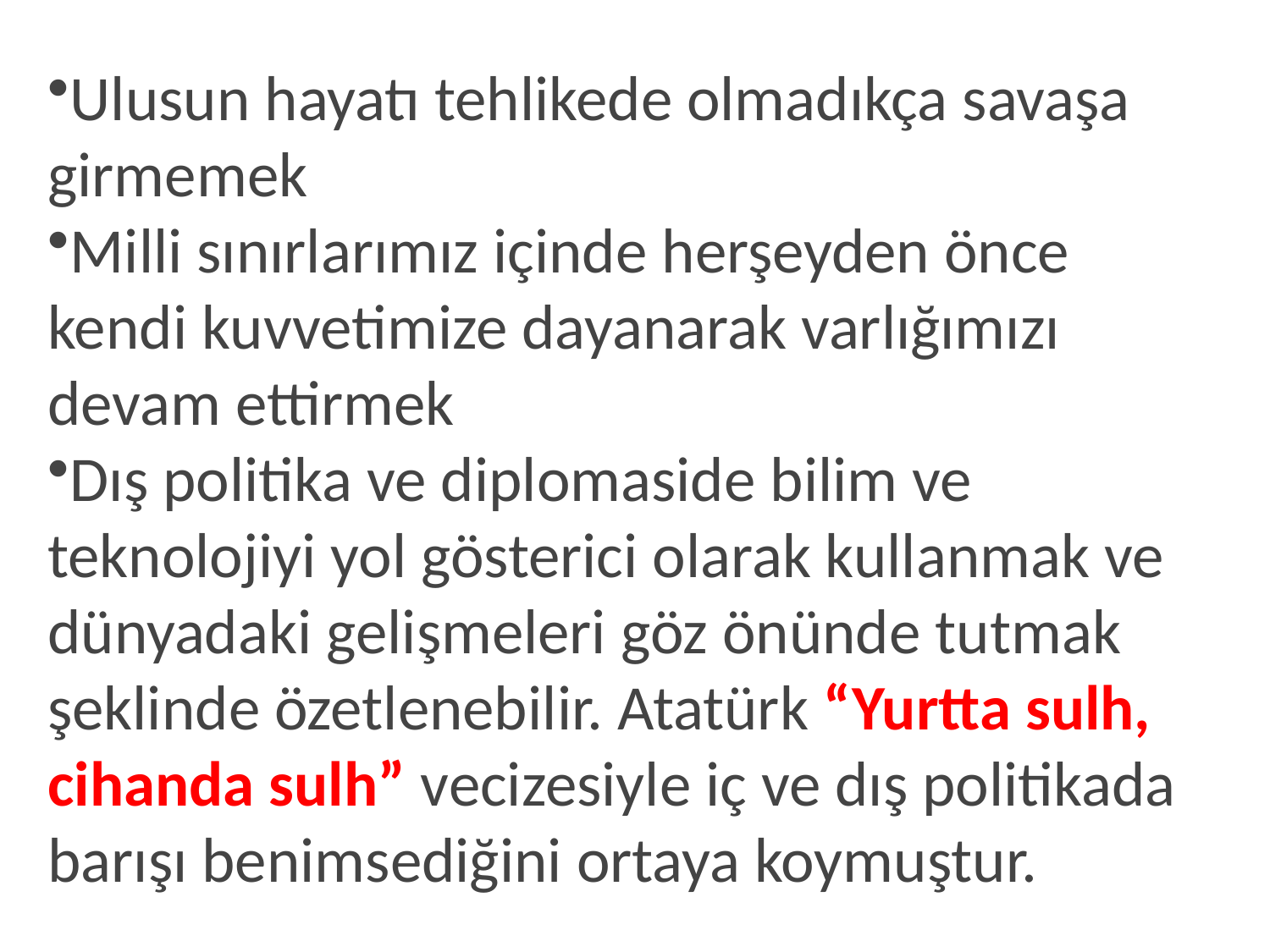

Ulusun hayatı tehlikede olmadıkça savaşa girmemek
Milli sınırlarımız içinde herşeyden önce kendi kuvvetimize dayanarak varlığımızı devam ettirmek
Dış politika ve diplomaside bilim ve teknolojiyi yol gösterici olarak kullanmak ve dünyadaki gelişmeleri göz önünde tutmak
şeklinde özetlenebilir. Atatürk “Yurtta sulh, cihanda sulh” vecizesiyle iç ve dış politikada barışı benimsediğini ortaya koymuştur.